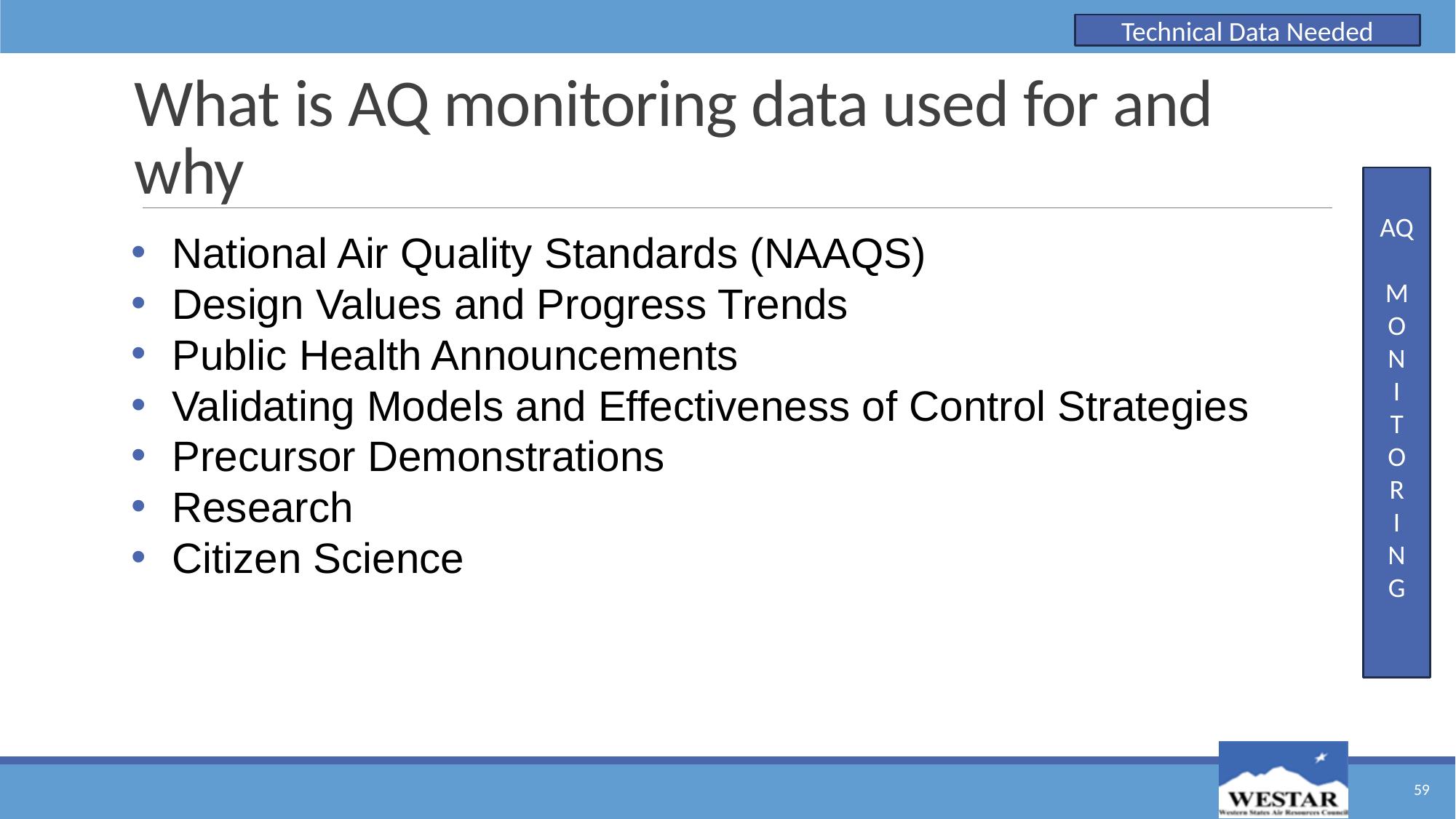

Technical Data Needed
# What is AQ monitoring data used for and why
AQ

M
O
N
I
T
O
R
I
N
G

National Air Quality Standards (NAAQS)
Design Values and Progress Trends
Public Health Announcements
Validating Models and Effectiveness of Control Strategies
Precursor Demonstrations
Research
Citizen Science

59